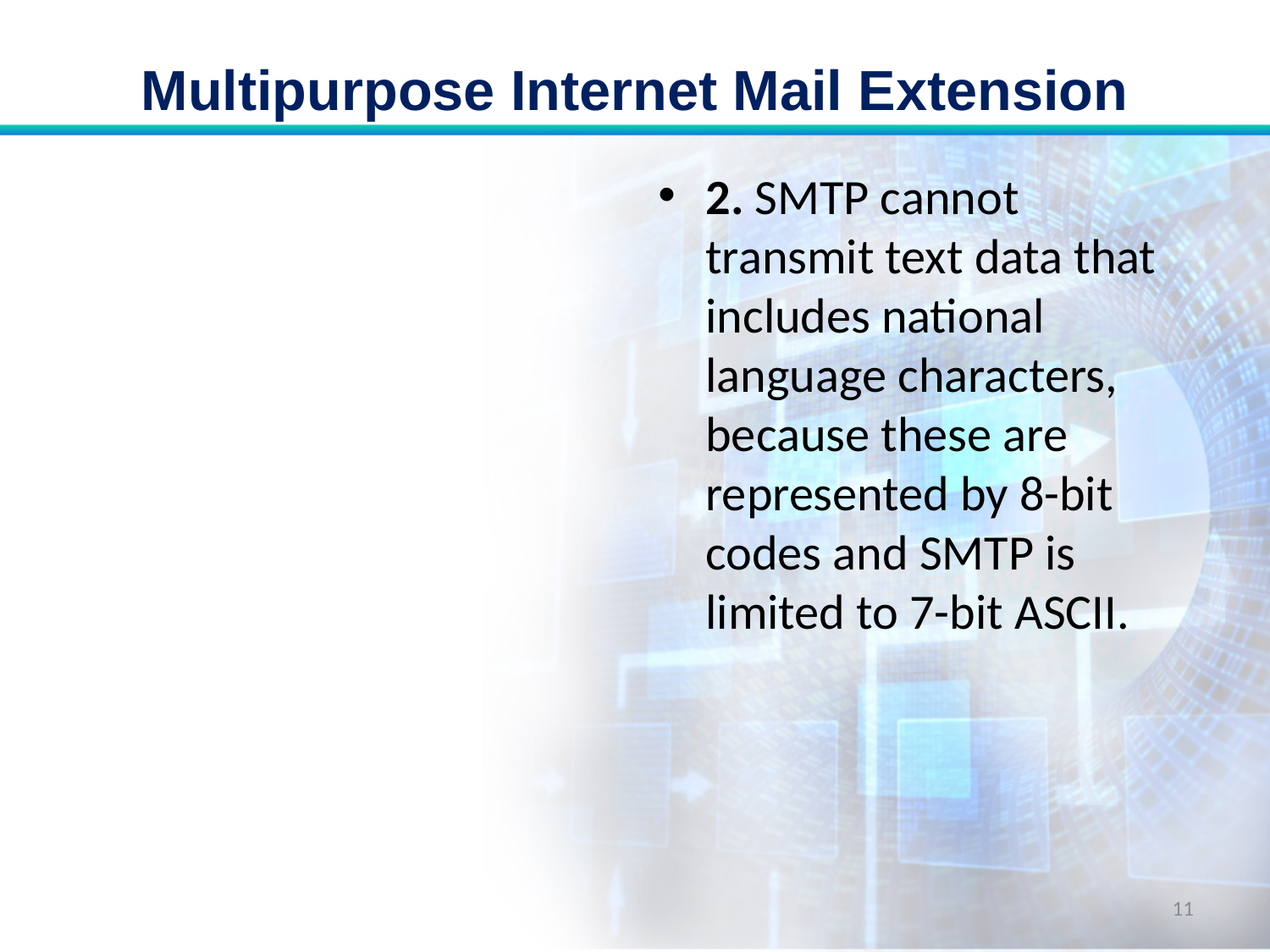

# Multipurpose Internet Mail Extension
2. SMTP cannot transmit text data that includes national language characters, because these are represented by 8-bit codes and SMTP is limited to 7-bit ASCII.
11